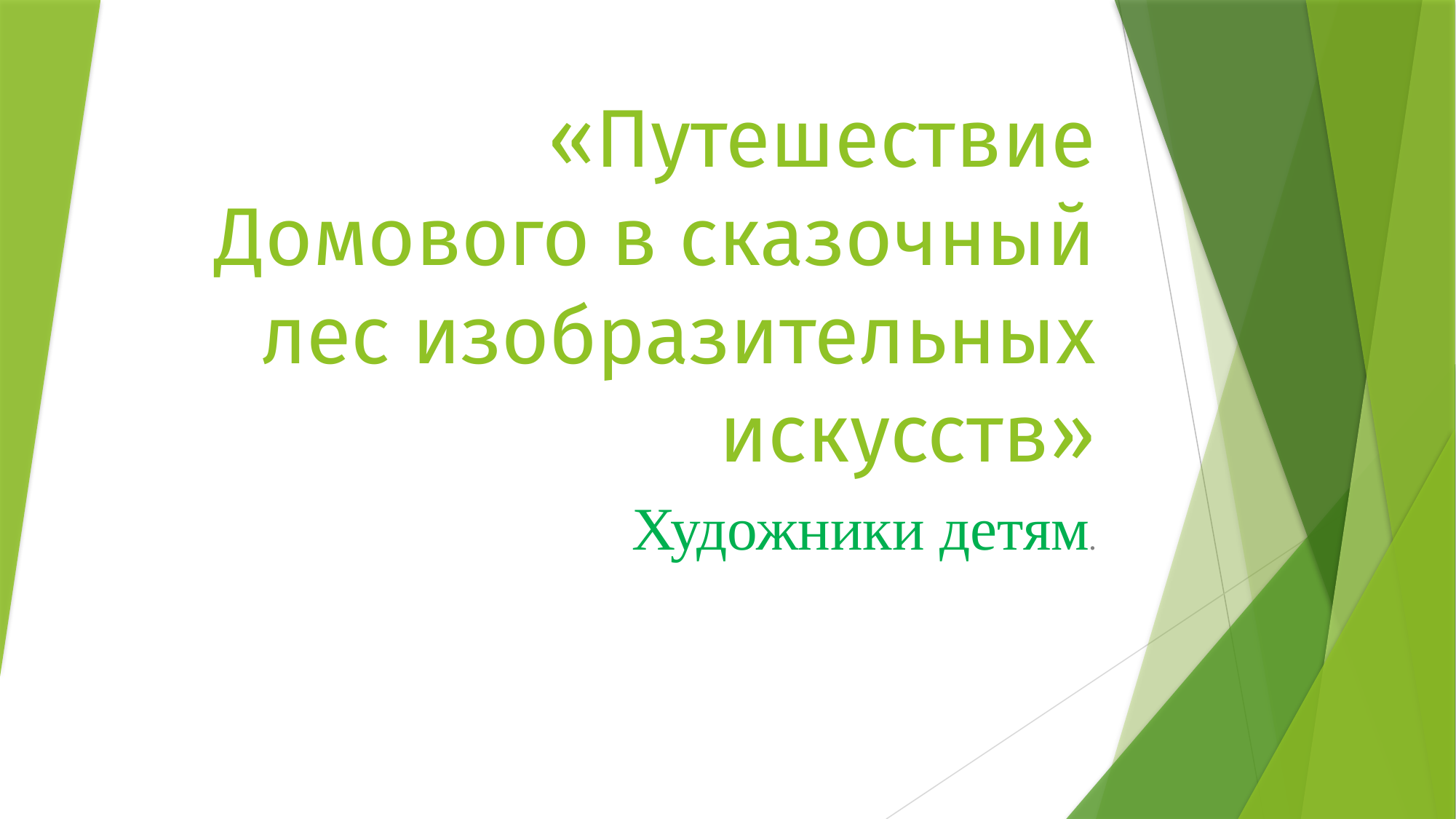

# «Путешествие Домового в сказочный лес изобразительных искусств»
Художники детям.